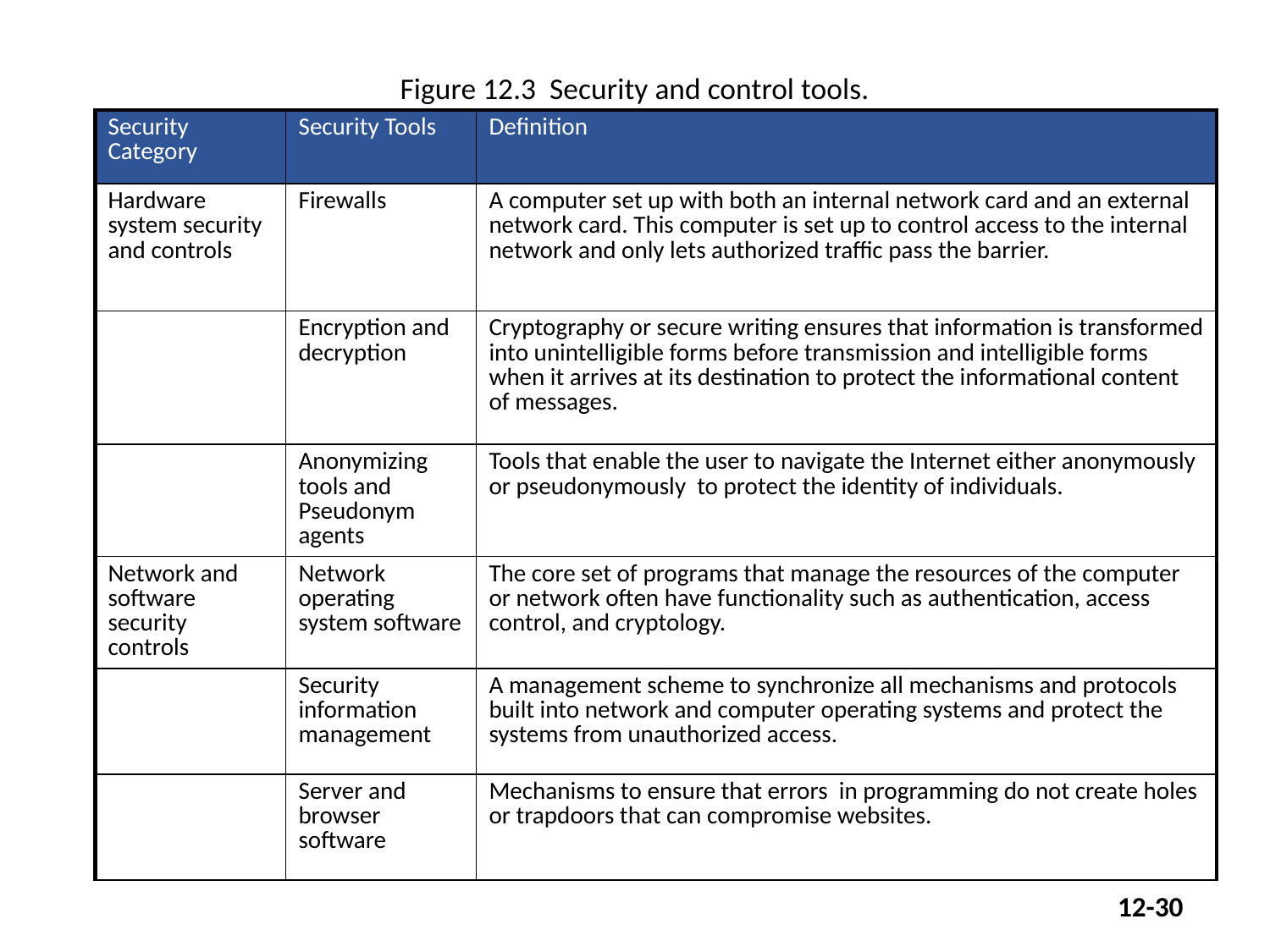

Figure 12.3  Security and control tools.
| Security Category | Security Tools | Definition |
| --- | --- | --- |
| Hardware system security and controls | Firewalls | A computer set up with both an internal network card and an external network card. This computer is set up to control access to the internal network and only lets authorized traffic pass the barrier. |
|  | Encryption and decryption | Cryptography or secure writing ensures that information is transformed into unintelligible forms before transmission and intelligible forms when it arrives at its destination to protect the informational content of messages. |
|  | Anonymizing tools and Pseudonym agents | Tools that enable the user to navigate the Internet either anonymously or pseudonymously to protect the identity of individuals. |
| Network and software security controls | Network operating system software | The core set of programs that manage the resources of the computer or network often have functionality such as authentication, access control, and cryptology. |
|  | Security information management | A management scheme to synchronize all mechanisms and protocols built into network and computer operating systems and protect the systems from unauthorized access. |
|  | Server and browser software | Mechanisms to ensure that errors in programming do not create holes or trapdoors that can compromise websites. |